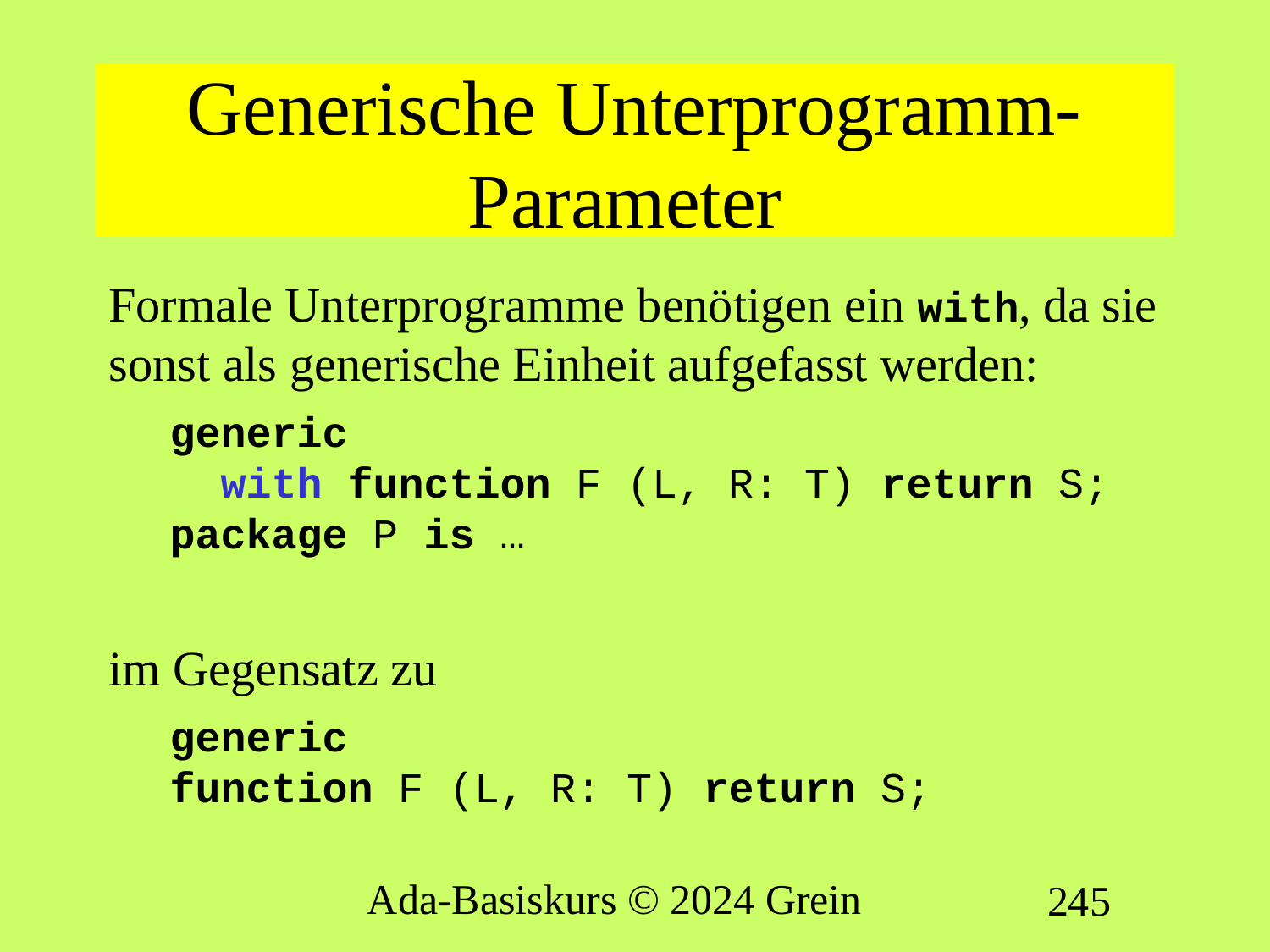

# Generische Unterprogramm-Parameter
Formale Unterprogramme benötigen ein with, da sie sonst als generische Einheit aufgefasst werden:
generic
  with function F (L, R: T) return S;
package P is …

im Gegensatz zu
generic
function F (L, R: T) return S;
Ada-Basiskurs © 2024 Grein
245